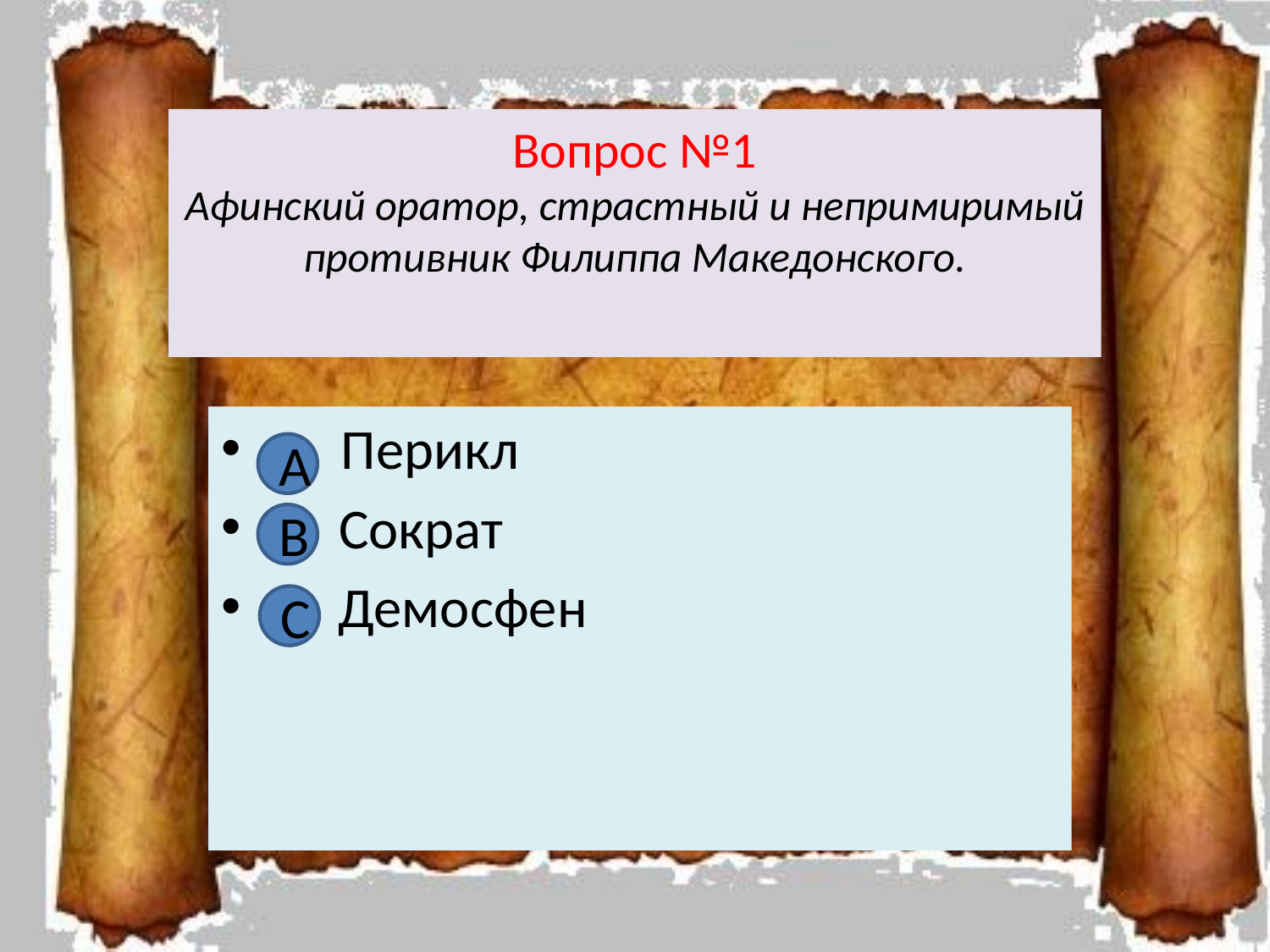

# Вопрос №1 Афинский оратор, страстный и непримиримый противник Филиппа Македонского.
А.  Перикл
В.  Сократ
С.  Демосфен
А
В
С